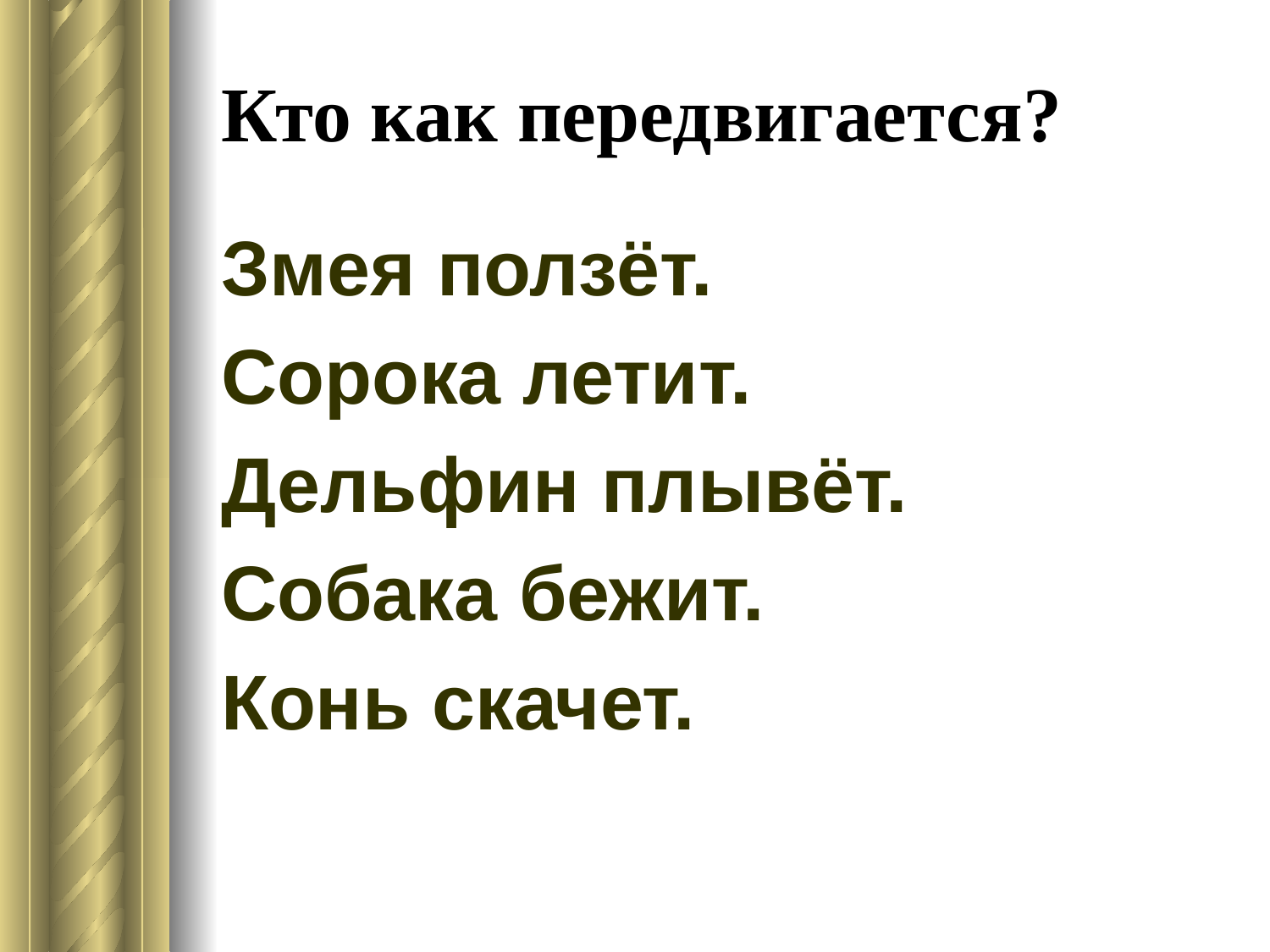

# Кто как передвигается?
Змея ползёт.
Сорока летит.
Дельфин плывёт.
Собака бежит.
Конь скачет.